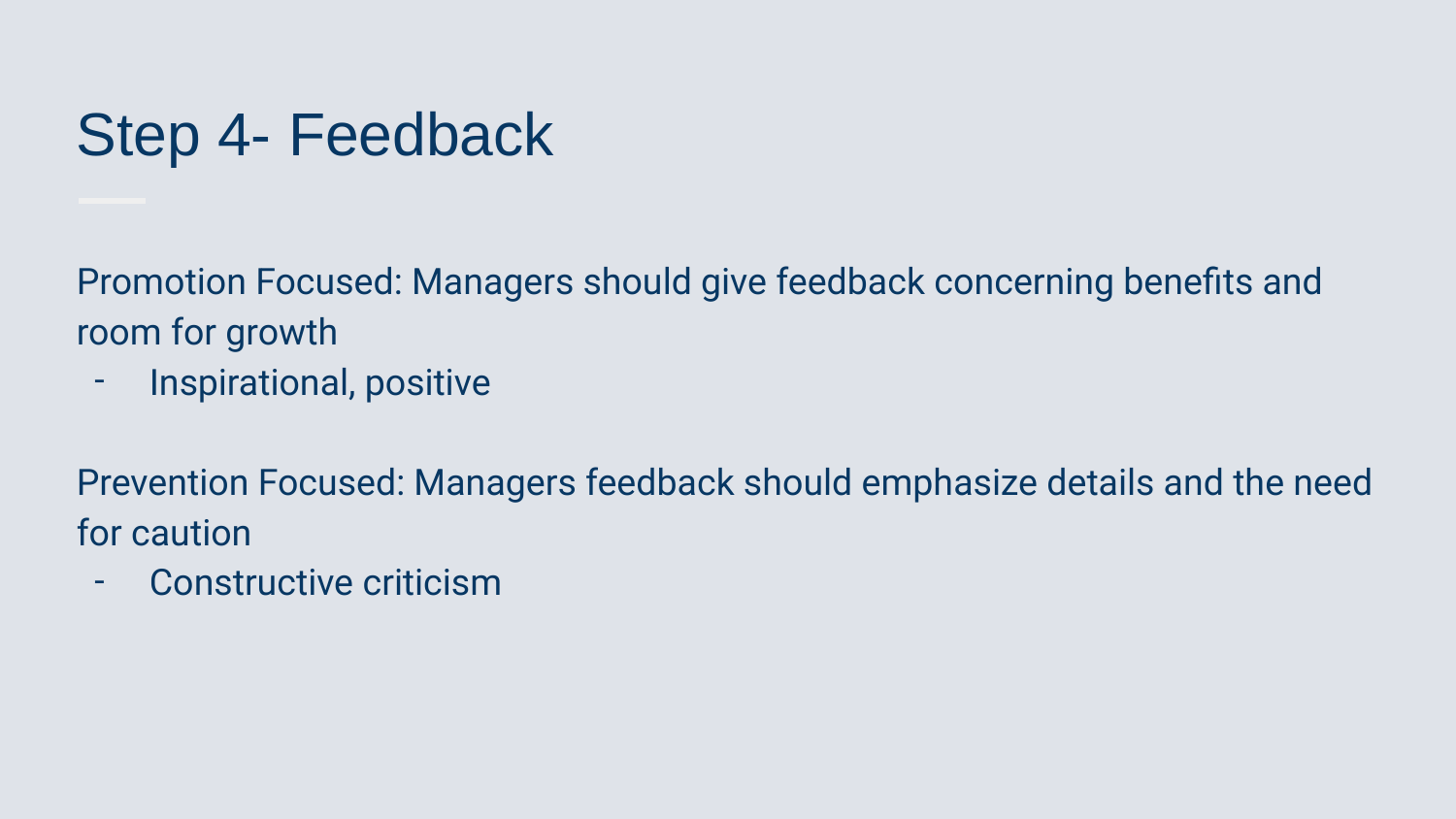

# Step 4- Feedback
Promotion Focused: Managers should give feedback concerning benefits and room for growth
Inspirational, positive

Prevention Focused: Managers feedback should emphasize details and the need for caution
Constructive criticism